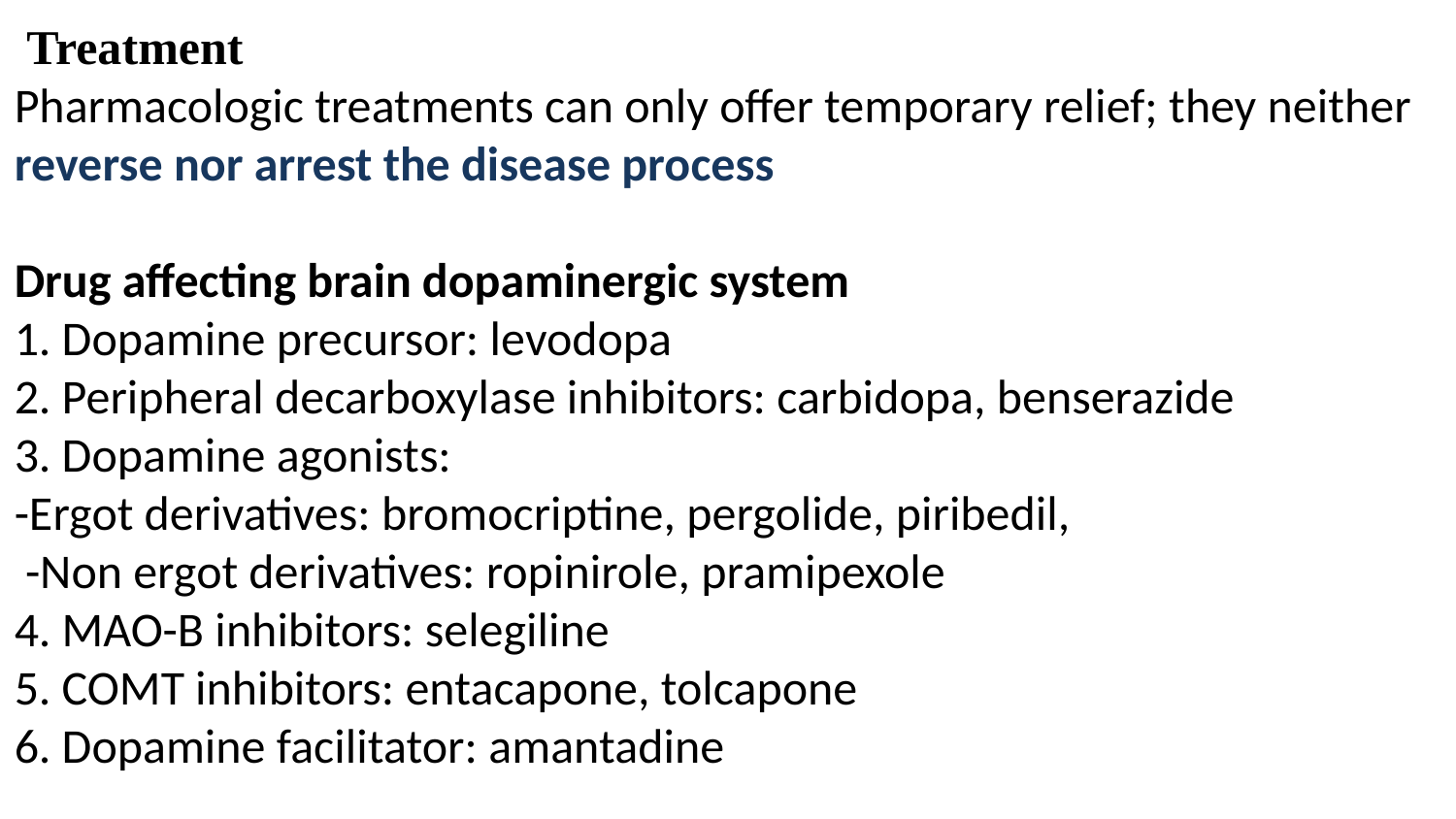

Treatment
Pharmacologic treatments can only offer temporary relief; they neither reverse nor arrest the disease process

Drug affecting brain dopaminergic system
1. Dopamine precursor: levodopa
2. Peripheral decarboxylase inhibitors: carbidopa, benserazide
3. Dopamine agonists:
-Ergot derivatives: bromocriptine, pergolide, piribedil,
 -Non ergot derivatives: ropinirole, pramipexole
4. MAO-B inhibitors: selegiline
5. COMT inhibitors: entacapone, tolcapone
6. Dopamine facilitator: amantadine